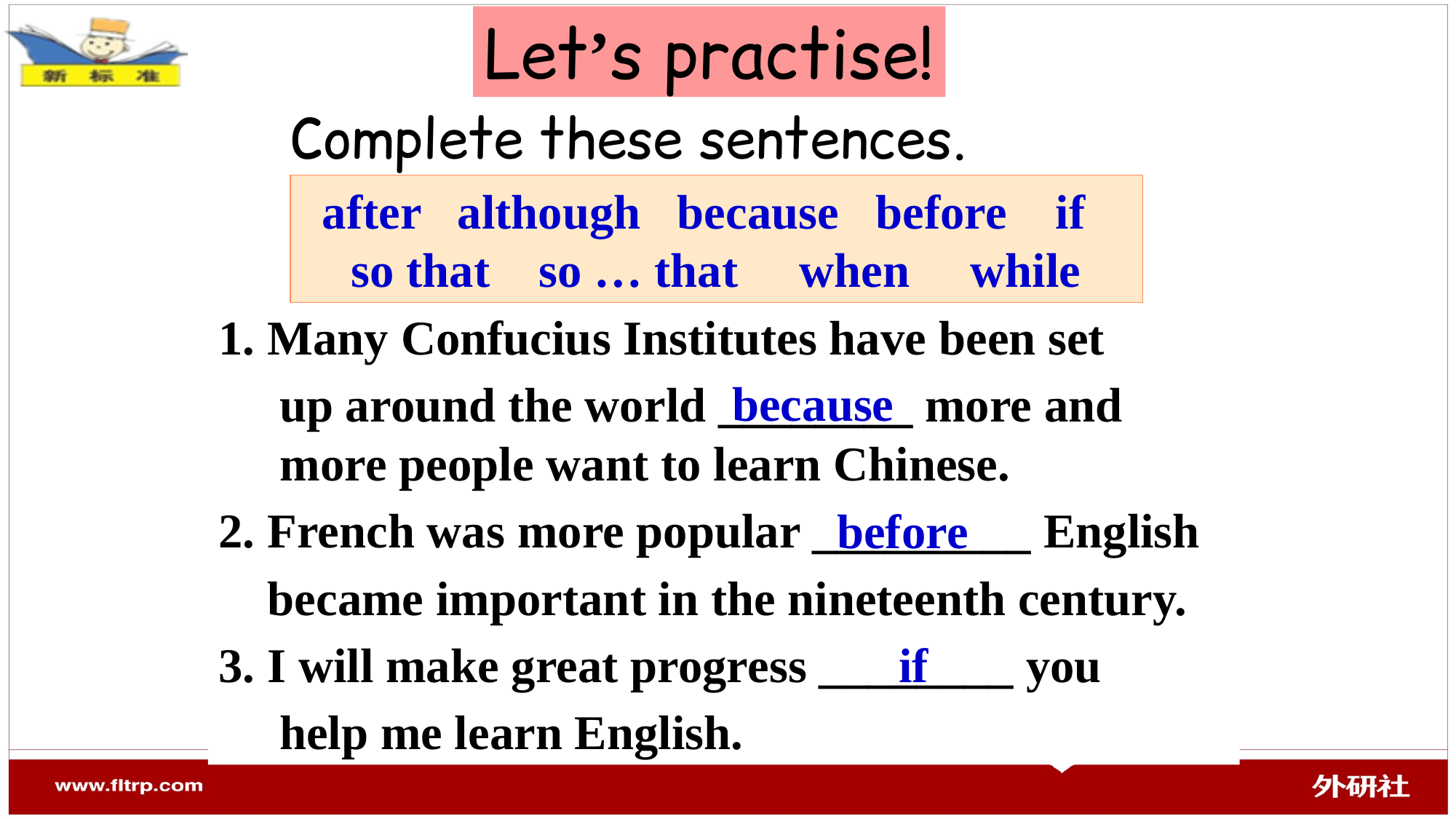

Let’s practise!
 Complete these sentences.
after   although   because   before    if
so that    so … that     when     while
1. Many Confucius Institutes have been set
     up around the world ________ more and more people want to learn Chinese.
2. French was more popular _________ English
    became important in the nineteenth century.
3. I will make great progress ________ you
     help me learn English.
because
before
if